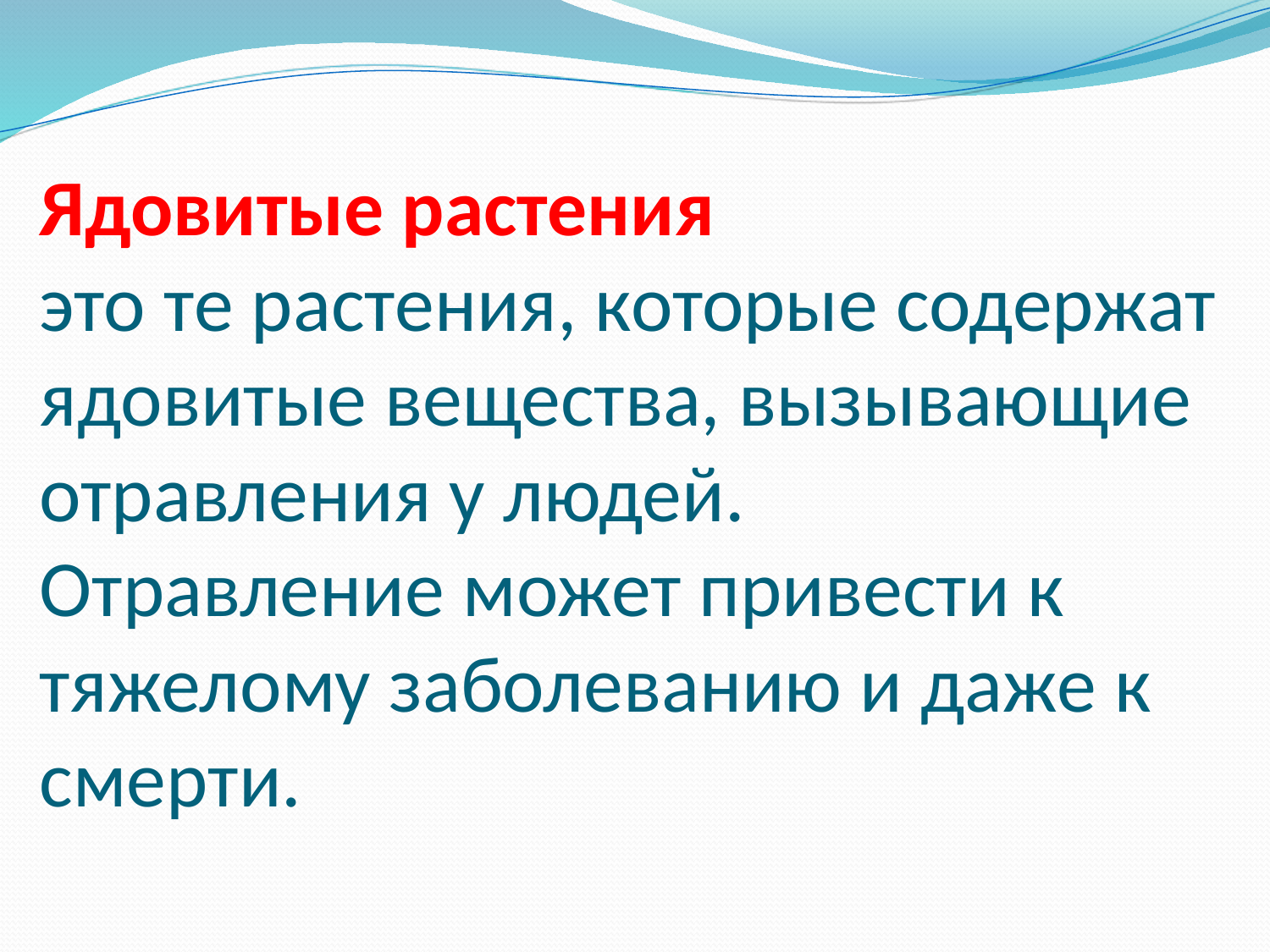

# Ядовитые растения это те растения, которые содержат ядовитые вещества, вызывающие отравления у людей. Отравление может привести к тяжелому заболеванию и даже к смерти.